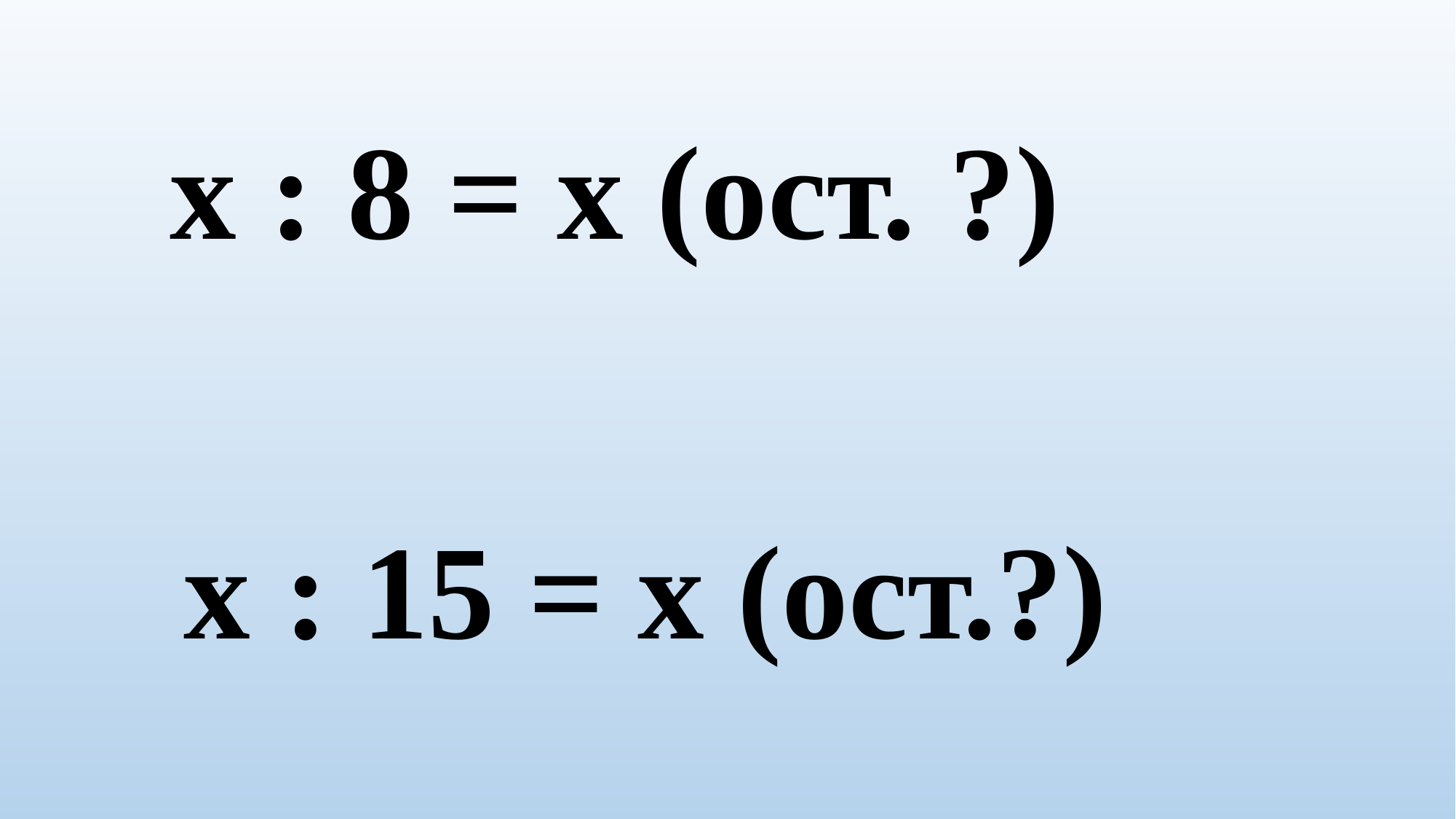

х : 8 = х (ост. ?)
х : 15 = х (ост.?)